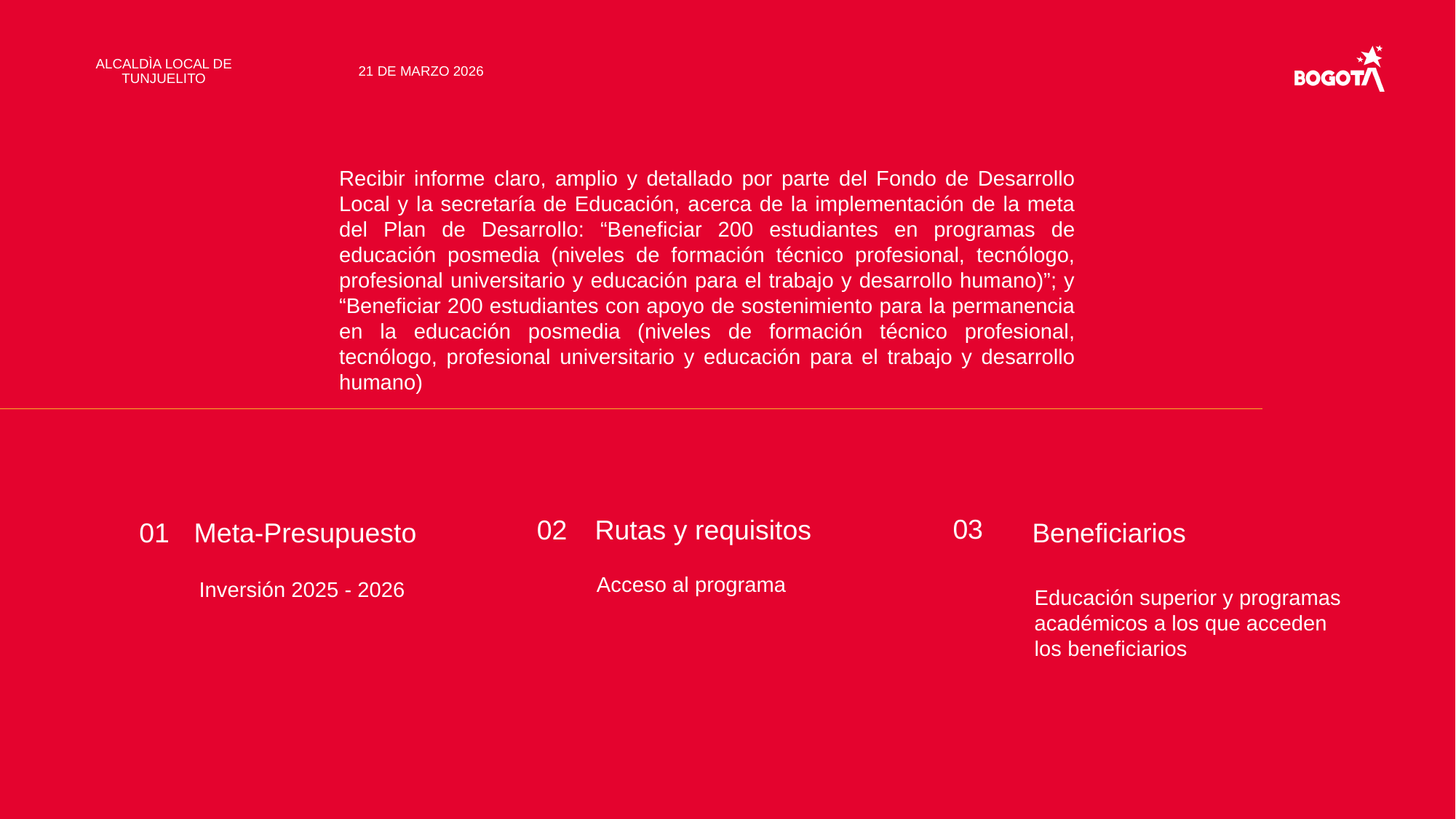

ALCALDÌA LOCAL DE TUNJUELITO
21 DE MARZO 2026
Recibir informe claro, amplio y detallado por parte del Fondo de Desarrollo Local y la secretaría de Educación, acerca de la implementación de la meta del Plan de Desarrollo: “Beneficiar 200 estudiantes en programas de educación posmedia (niveles de formación técnico profesional, tecnólogo, profesional universitario y educación para el trabajo y desarrollo humano)”; y “Beneficiar 200 estudiantes con apoyo de sostenimiento para la permanencia en la educación posmedia (niveles de formación técnico profesional, tecnólogo, profesional universitario y educación para el trabajo y desarrollo humano)
03
02
Rutas y requisitos
Beneficiarios
01
Meta-Presupuesto
Acceso al programa
Inversión 2025 - 2026

Educación superior y programas académicos a los que acceden los beneficiarios